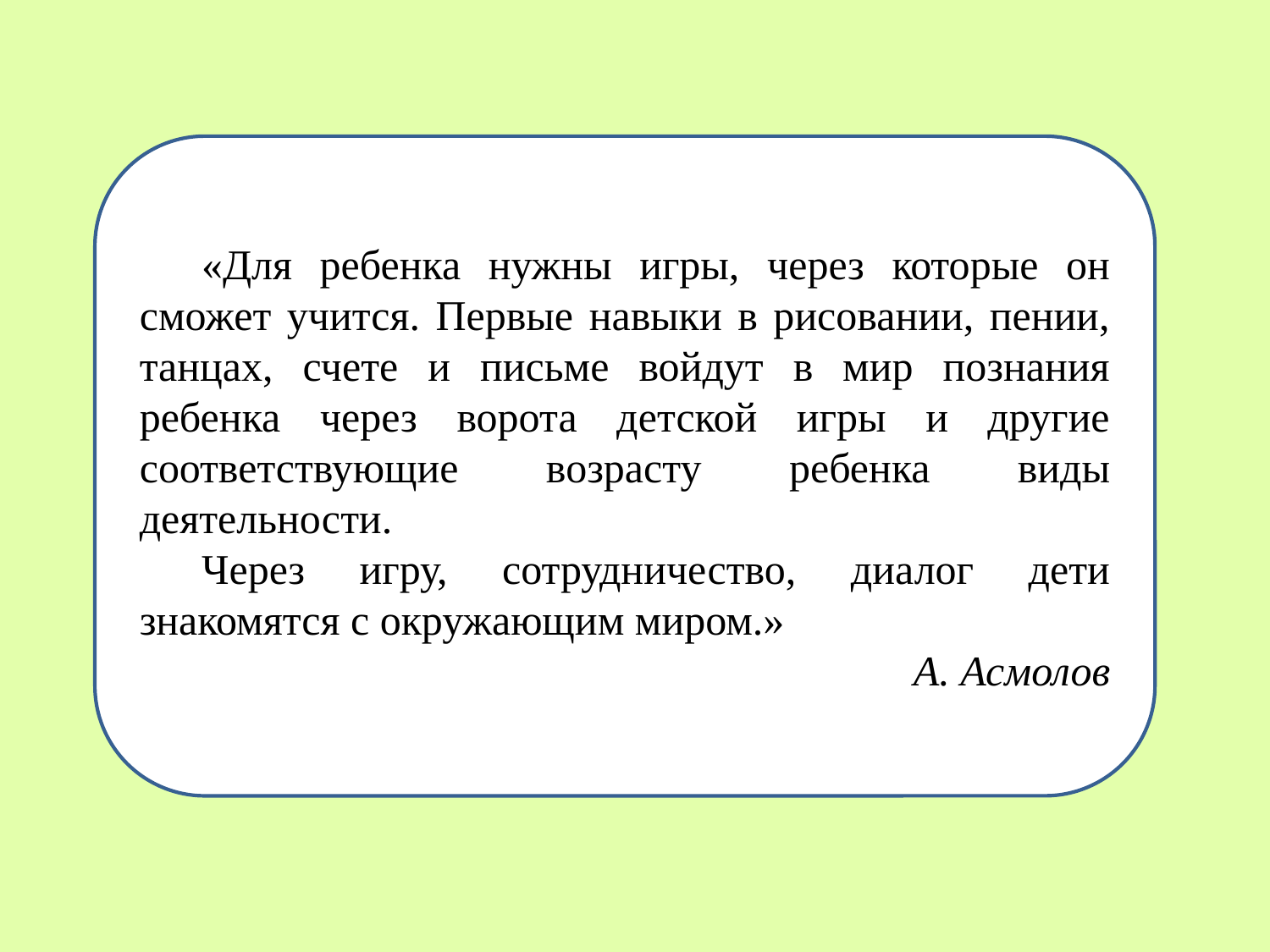

«Для ребенка нужны игры, через которые он сможет учится. Первые навыки в рисовании, пении, танцах, счете и письме войдут в мир познания ребенка через ворота детской игры и другие соответствующие возрасту ребенка виды деятельности.
Через игру, сотрудничество, диалог дети знакомятся с окружающим миром.»
А. Асмолов